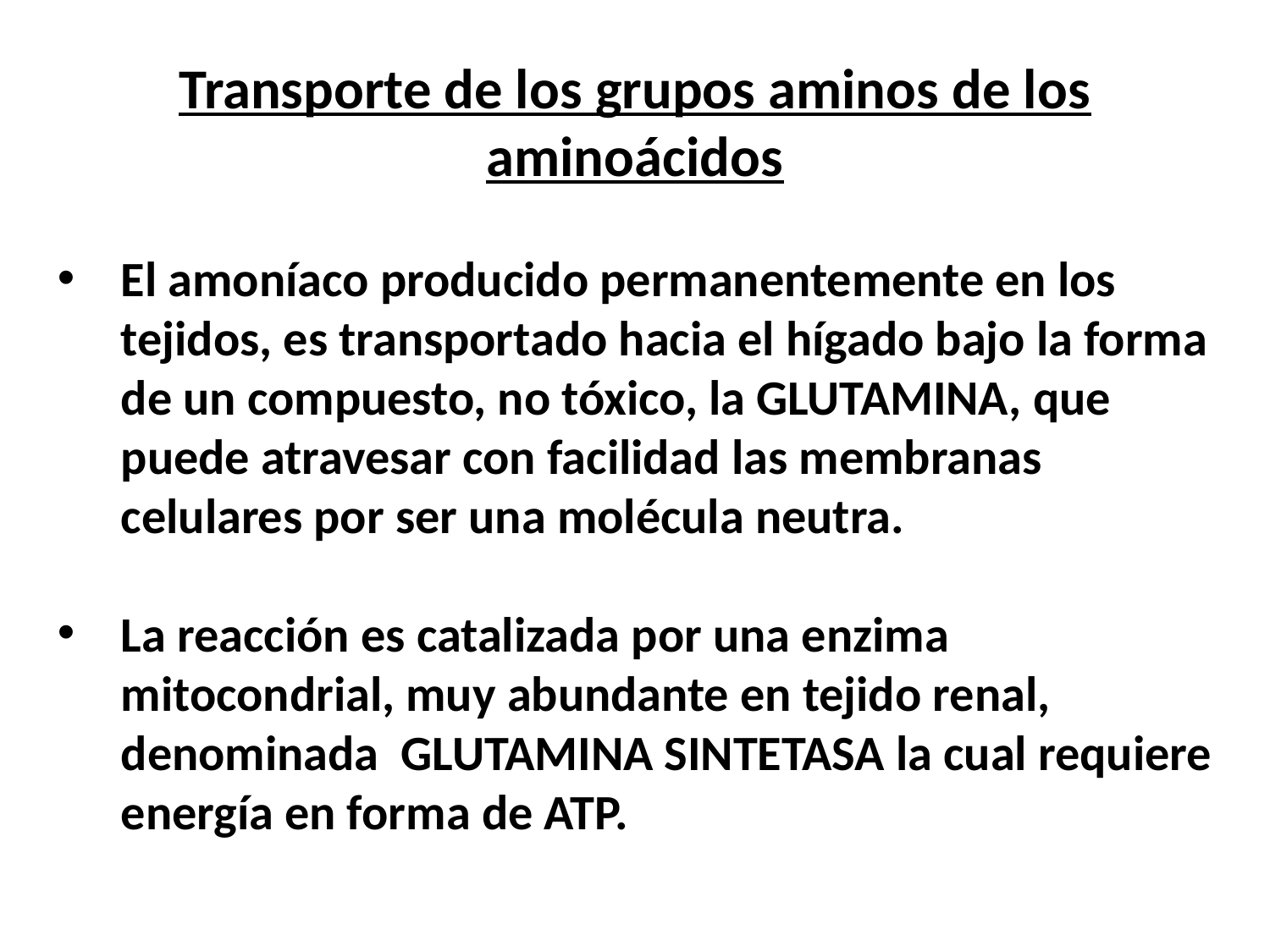

Transporte de los grupos aminos de los aminoácidos

El amoníaco producido permanentemente en los tejidos, es transportado hacia el hígado bajo la forma de un compuesto, no tóxico, la GLUTAMINA, que puede atravesar con facilidad las membranas celulares por ser una molécula neutra.

La reacción es catalizada por una enzima mitocondrial, muy abundante en tejido renal, denominada  GLUTAMINA SINTETASA la cual requiere energía en forma de ATP.